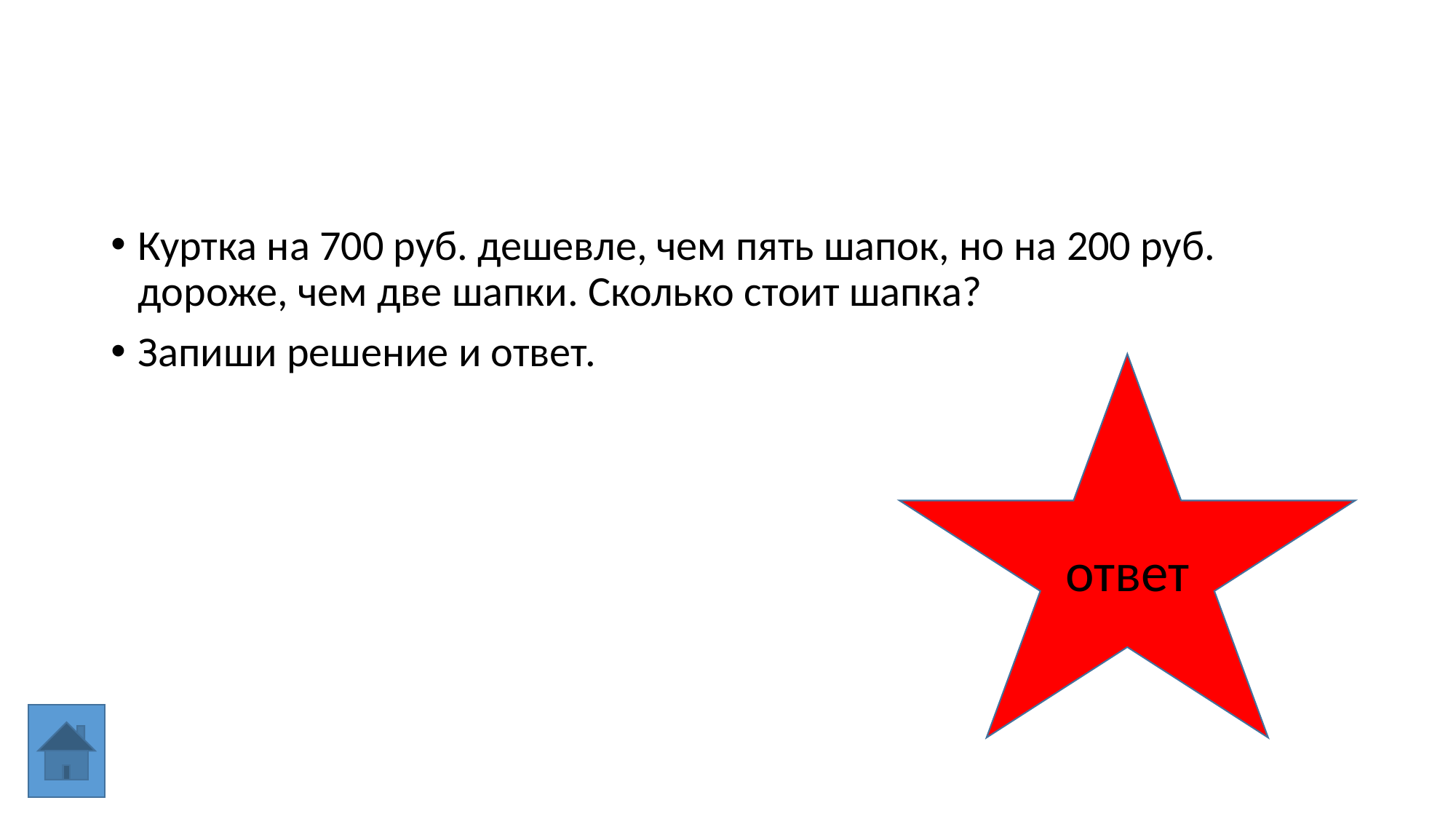

#
Куртка на 700 руб. дешевле, чем пять шапок, но на 200 руб. дороже, чем две шапки. Сколько стоит шапка?
Запиши решение и ответ.
ответ